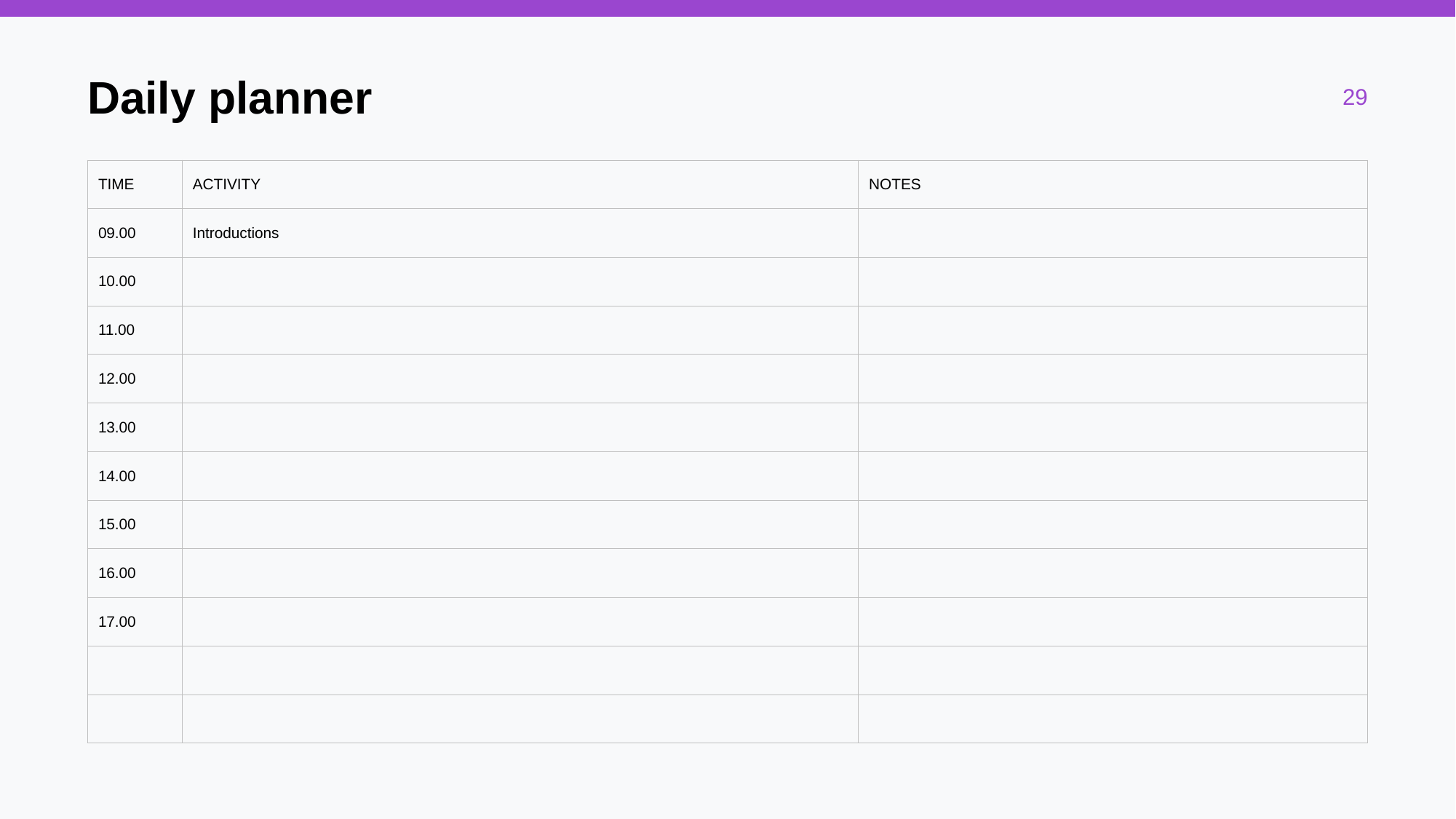

# Daily planner
| TIME | ACTIVITY | NOTES |
| --- | --- | --- |
| 09.00 | Introductions |  |
| 10.00 |  |  |
| 11.00 |  |  |
| 12.00 |  |  |
| 13.00 |  |  |
| 14.00 |  |  |
| 15.00 |  |  |
| 16.00 |  |  |
| 17.00 |  |  |
|  |  |  |
|  |  |  |